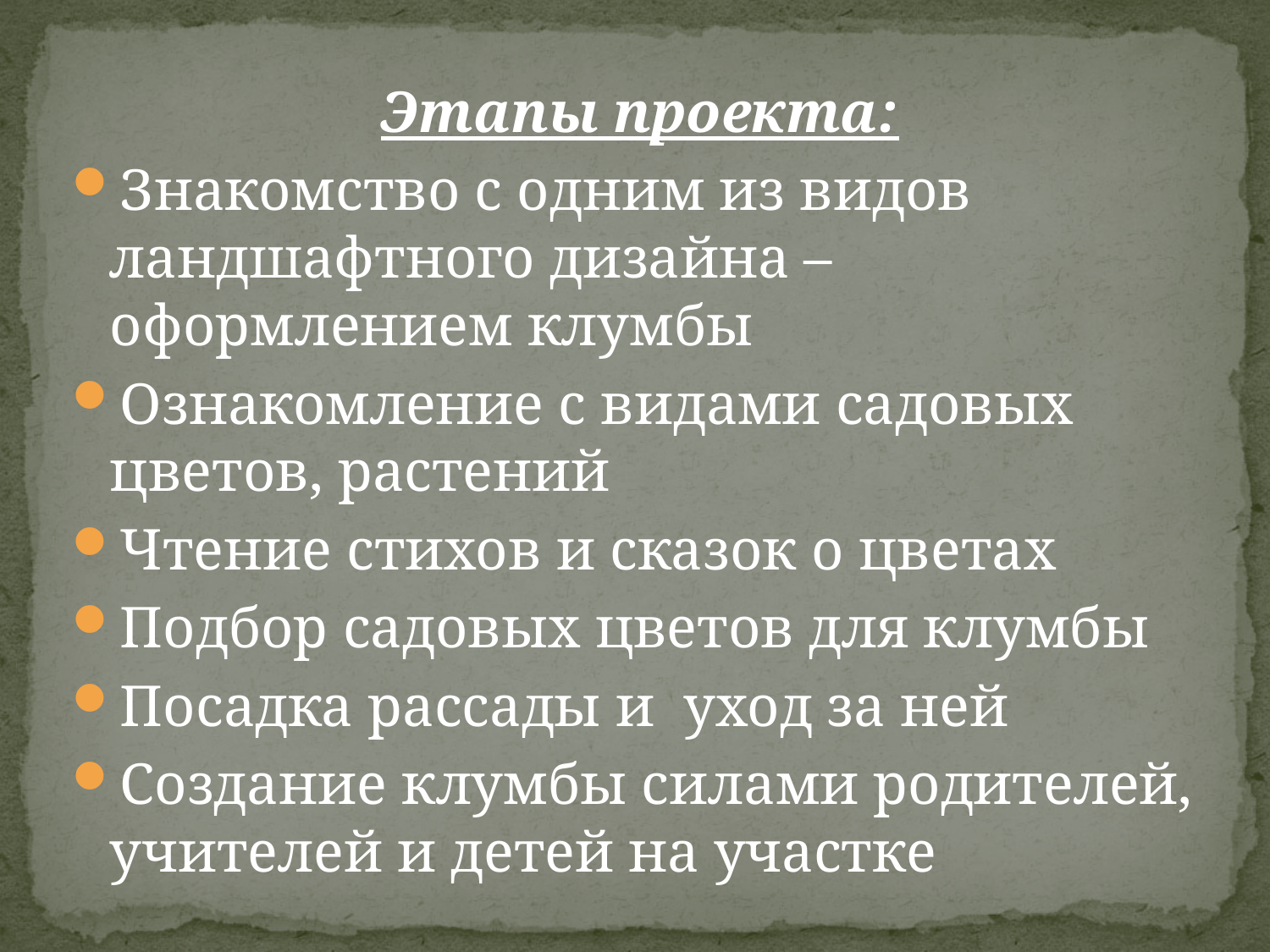

Этапы проекта:
Знакомство с одним из видов ландшафтного дизайна – оформлением клумбы
Ознакомление с видами садовых цветов, растений
Чтение стихов и сказок о цветах
Подбор садовых цветов для клумбы
Посадка рассады и  уход за ней
Создание клумбы силами родителей, учителей и детей на участке